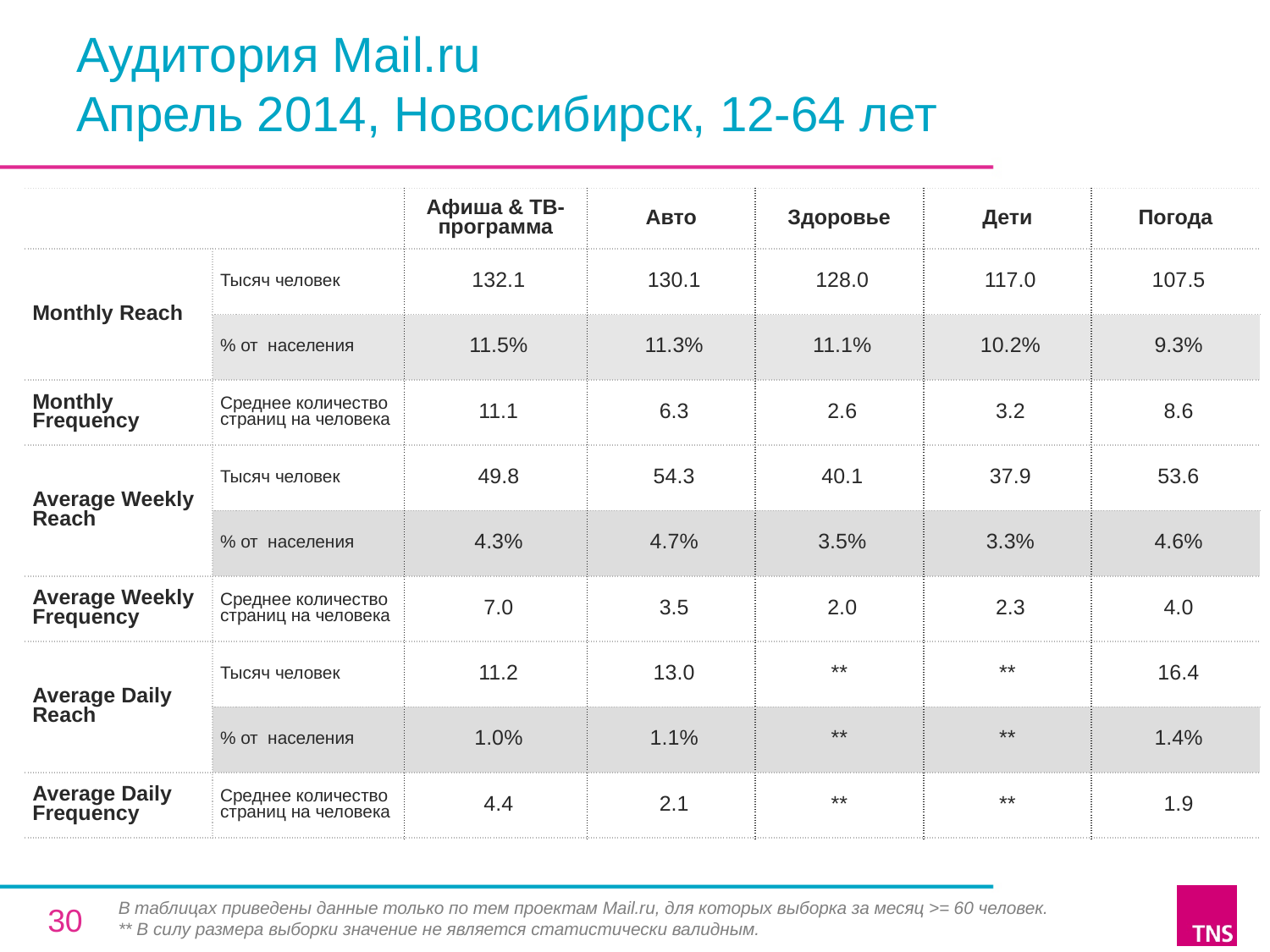

# Аудитория Mail.ru Апрель 2014, Новосибирск, 12-64 лет
|  |  | Афиша & ТВ-программа | Авто | Здоровье | Дети | Погода |
| --- | --- | --- | --- | --- | --- | --- |
| Monthly Reach | Тысяч человек | 132.1 | 130.1 | 128.0 | 117.0 | 107.5 |
|  | % от населения | 11.5% | 11.3% | 11.1% | 10.2% | 9.3% |
| Monthly Frequency | Среднее количество страниц на человека | 11.1 | 6.3 | 2.6 | 3.2 | 8.6 |
| Average Weekly Reach | Тысяч человек | 49.8 | 54.3 | 40.1 | 37.9 | 53.6 |
|  | % от населения | 4.3% | 4.7% | 3.5% | 3.3% | 4.6% |
| Average Weekly Frequency | Среднее количество страниц на человека | 7.0 | 3.5 | 2.0 | 2.3 | 4.0 |
| Average Daily Reach | Тысяч человек | 11.2 | 13.0 | \*\* | \*\* | 16.4 |
|  | % от населения | 1.0% | 1.1% | \*\* | \*\* | 1.4% |
| Average Daily Frequency | Среднее количество страниц на человека | 4.4 | 2.1 | \*\* | \*\* | 1.9 |
В таблицах приведены данные только по тем проектам Mail.ru, для которых выборка за месяц >= 60 человек.
** В силу размера выборки значение не является статистически валидным.
30